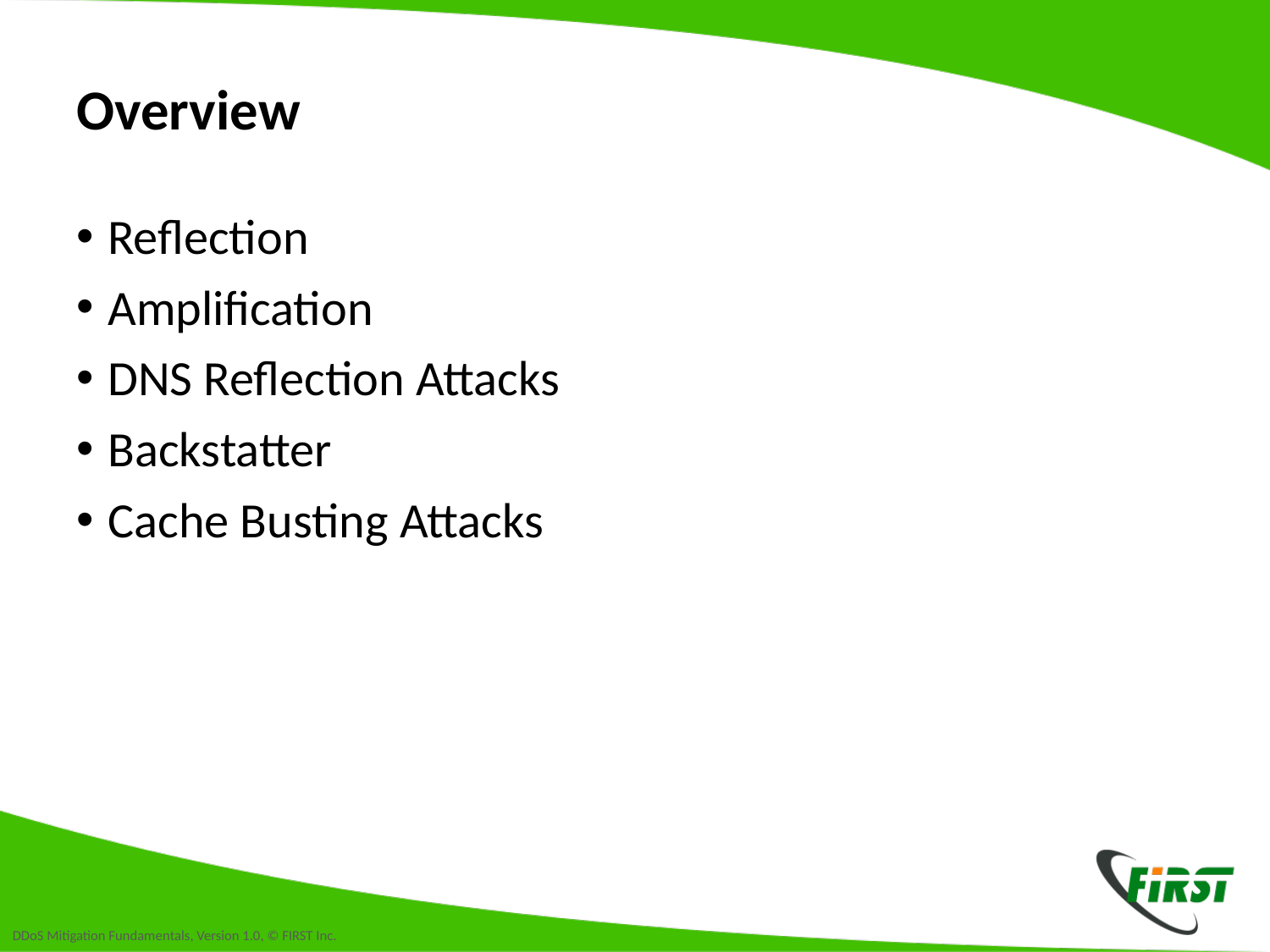

# Overview
Reflection
Amplification
DNS Reflection Attacks
Backstatter
Cache Busting Attacks